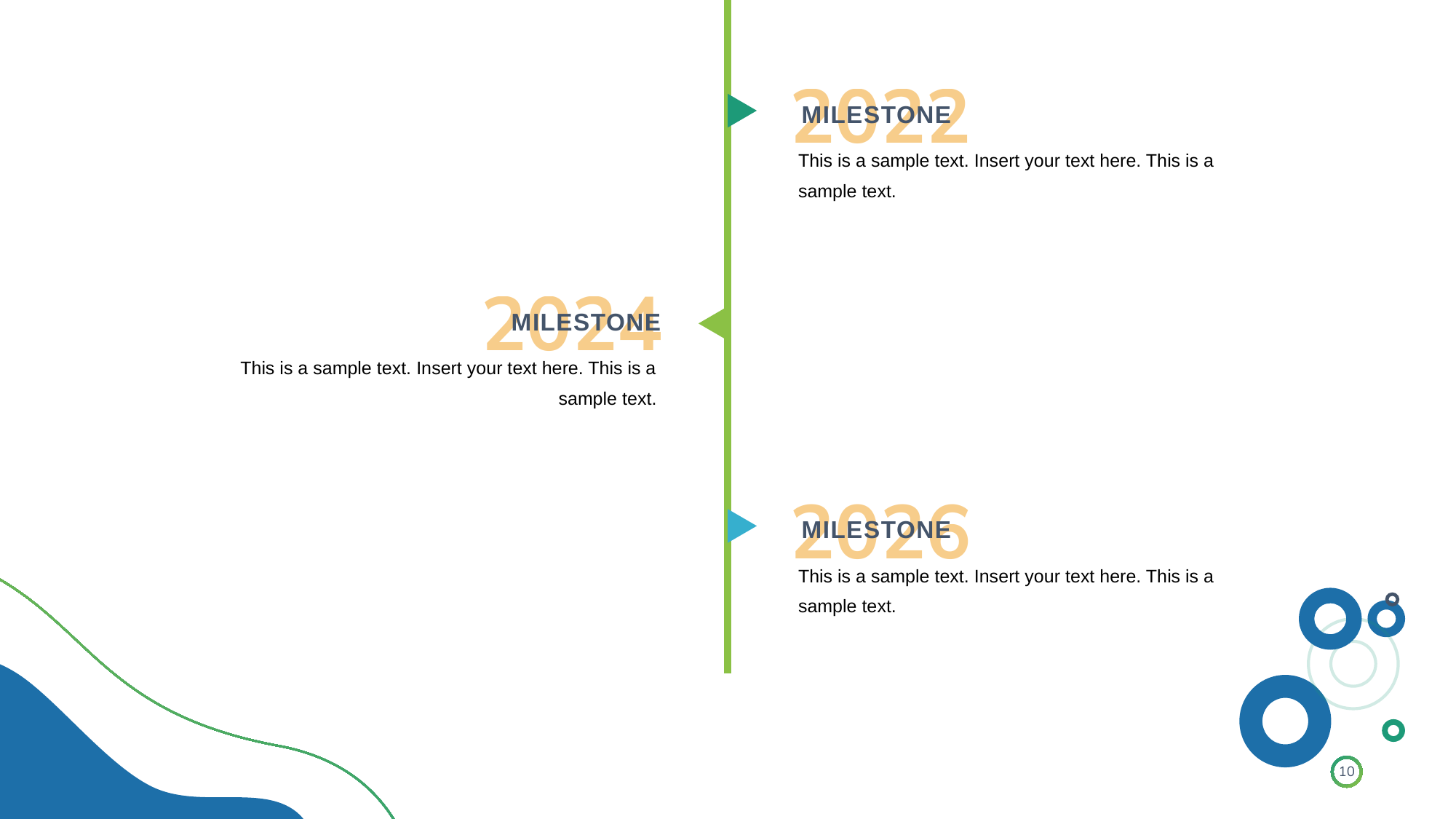

2022
MILESTONE

This is a sample text. Insert your text here. This is a sample text.
2024
MILESTONE

This is a sample text. Insert your text here. This is a sample text.
2026
MILESTONE

This is a sample text. Insert your text here. This is a sample text.